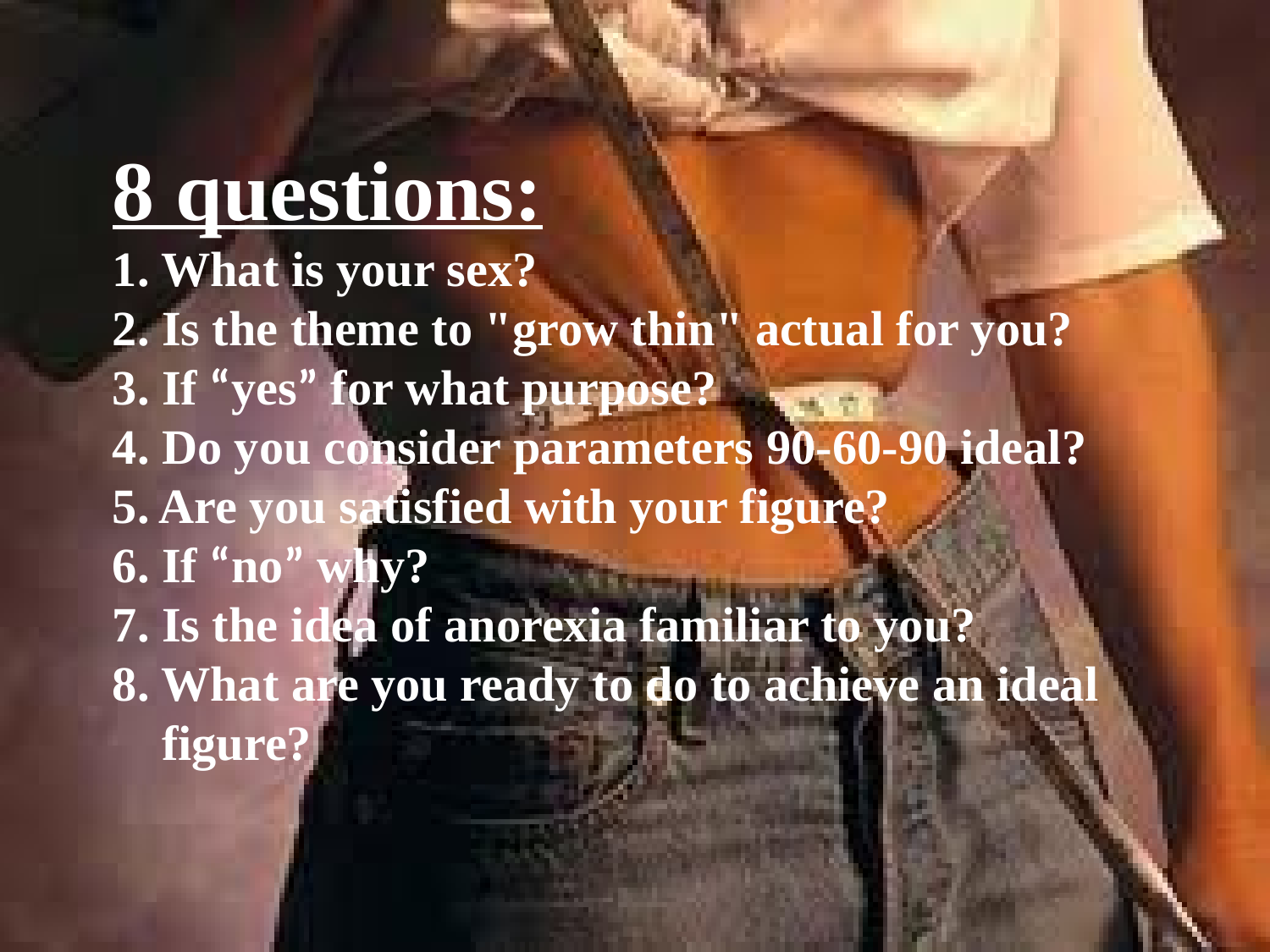

8 questions:
1. What is your sex?
2. Is the theme to "grow thin" actual for you?
3. If “yes” for what purpose?
4. Do you consider parameters 90-60-90 ideal?
5. Are you satisfied with your figure?
6. If “no” why?
7. Is the idea of anorexia familiar to you?
8. What are you ready to do to achieve an ideal
    figure?